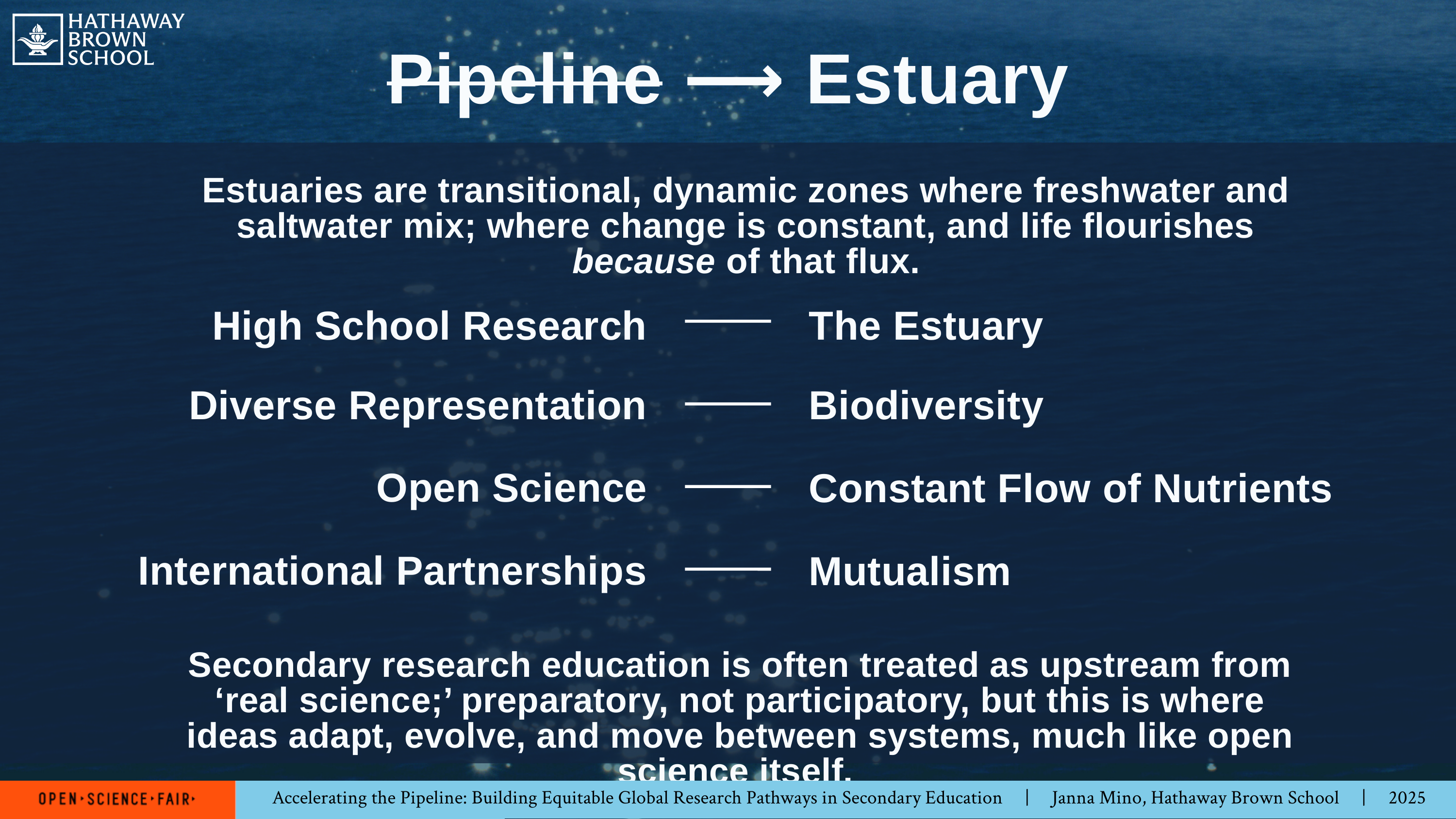

Pipeline ⟶ Estuary

Estuaries are transitional, dynamic zones where freshwater and saltwater mix; where change is constant, and life flourishes because of that flux.
High School Research
The Estuary

Diverse Representation
Biodiversity

Open Science
Constant Flow of Nutrients

International Partnerships
Mutualism

Secondary research education is often treated as upstream from ‘real science;’ preparatory, not participatory, but this is where ideas adapt, evolve, and move between systems, much like open science itself.

Accelerating the Pipeline: Building Equitable Global Research Pathways in Secondary Education     |     Janna Mino, Hathaway Brown School     |     2025